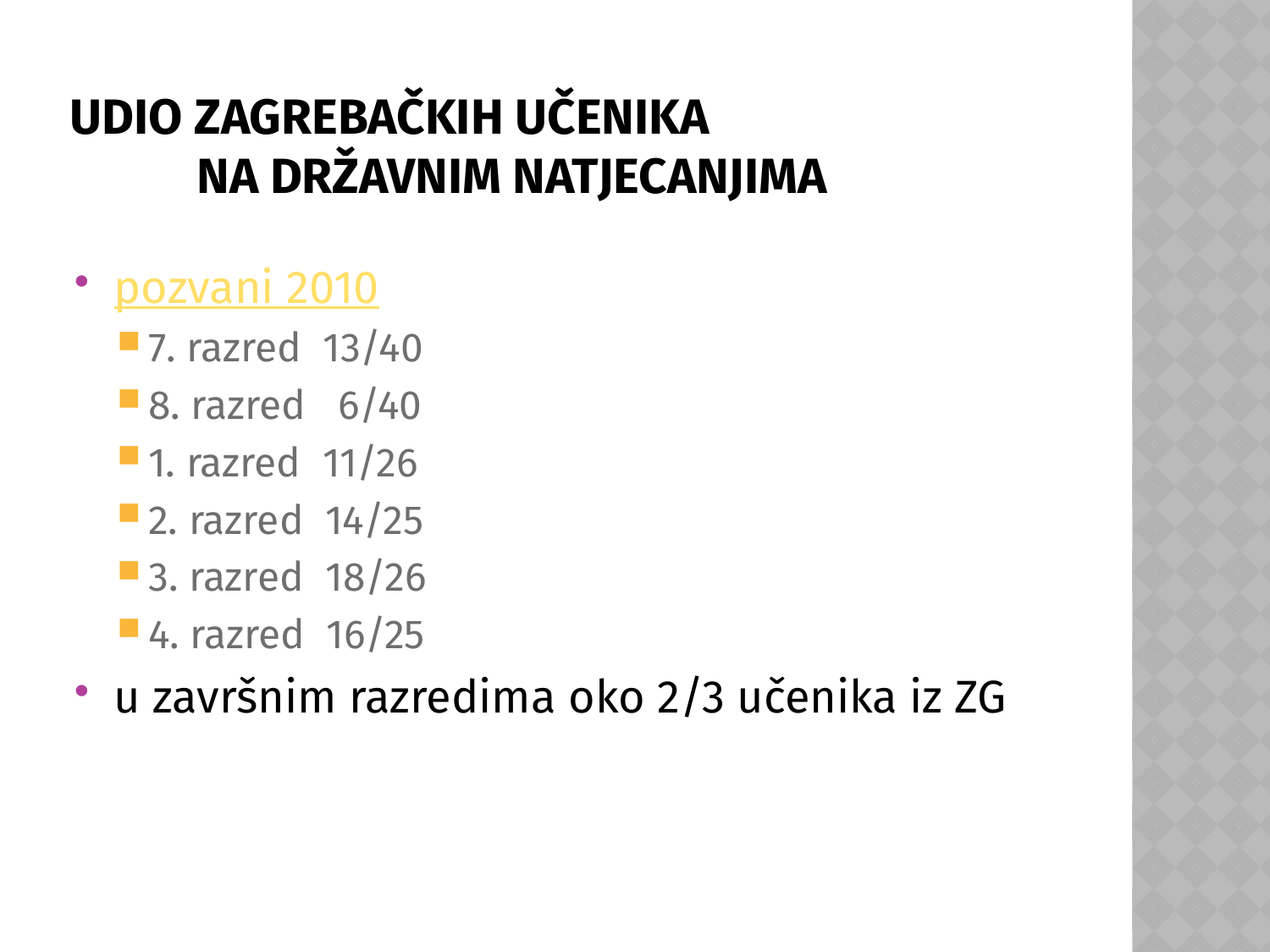

# Udio Zagrebačkih učenika na Državnim natjecanjima

pozvani 2010
7. razred  13/40
8. razred   6/40
1. razred  11/26
2. razred  14/25
3. razred  18/26
4. razred  16/25
u završnim razredima oko 2/3 učenika iz ZG